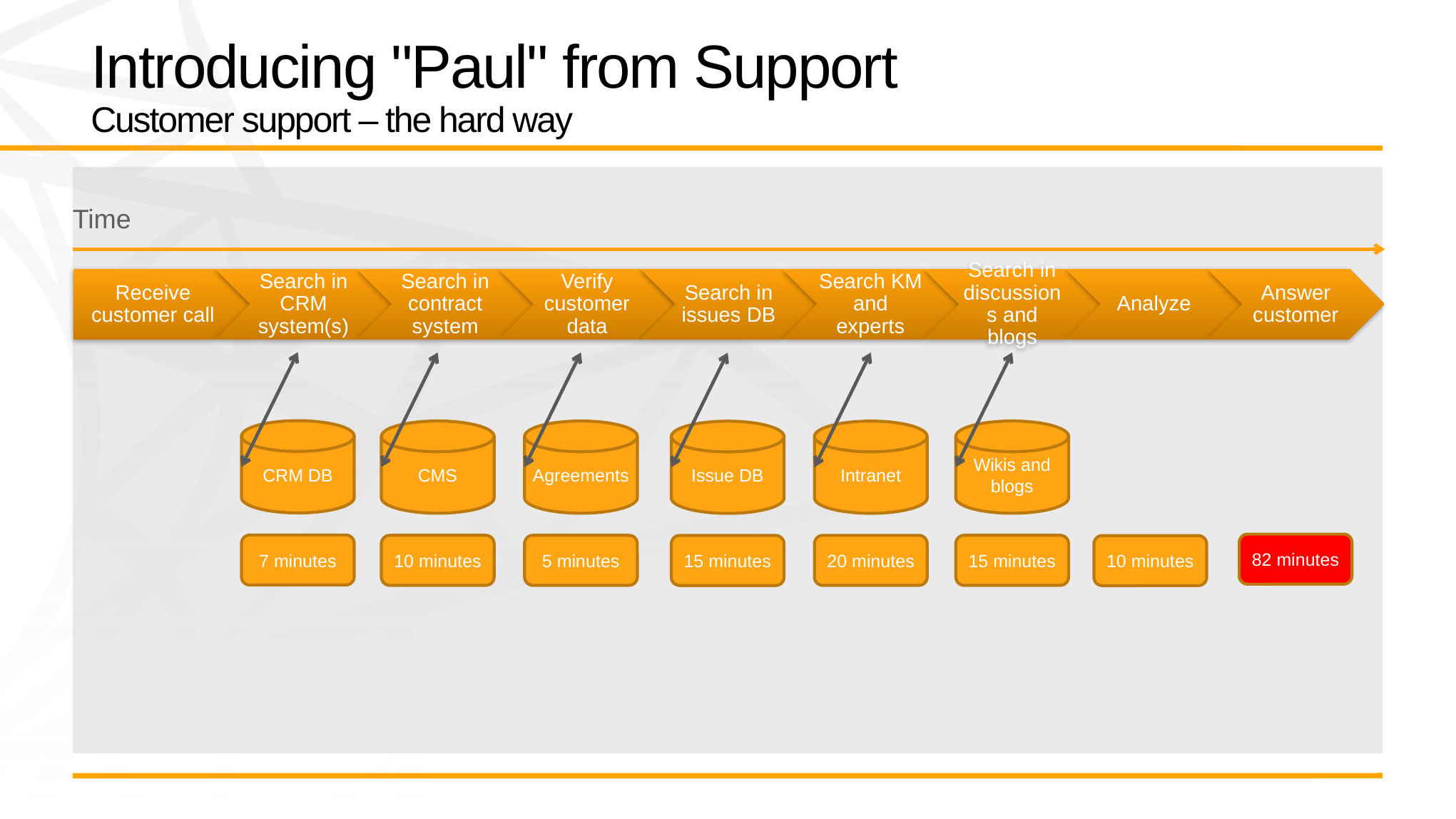

# Introducing "Paul" from Support Customer support – the hard way
Receive customer call
Search in CRM system(s)
Search in contract system
Verify customer data
Search in issues DB
Search KM and experts
Search in discussions and blogs
Analyze
Answer customer
Time
CRM DB
CMS
Agreements
Wikis and blogs
Intranet
Issue DB
82 minutes
7 minutes
10 minutes
5 minutes
15 minutes
20 minutes
15 minutes
10 minutes